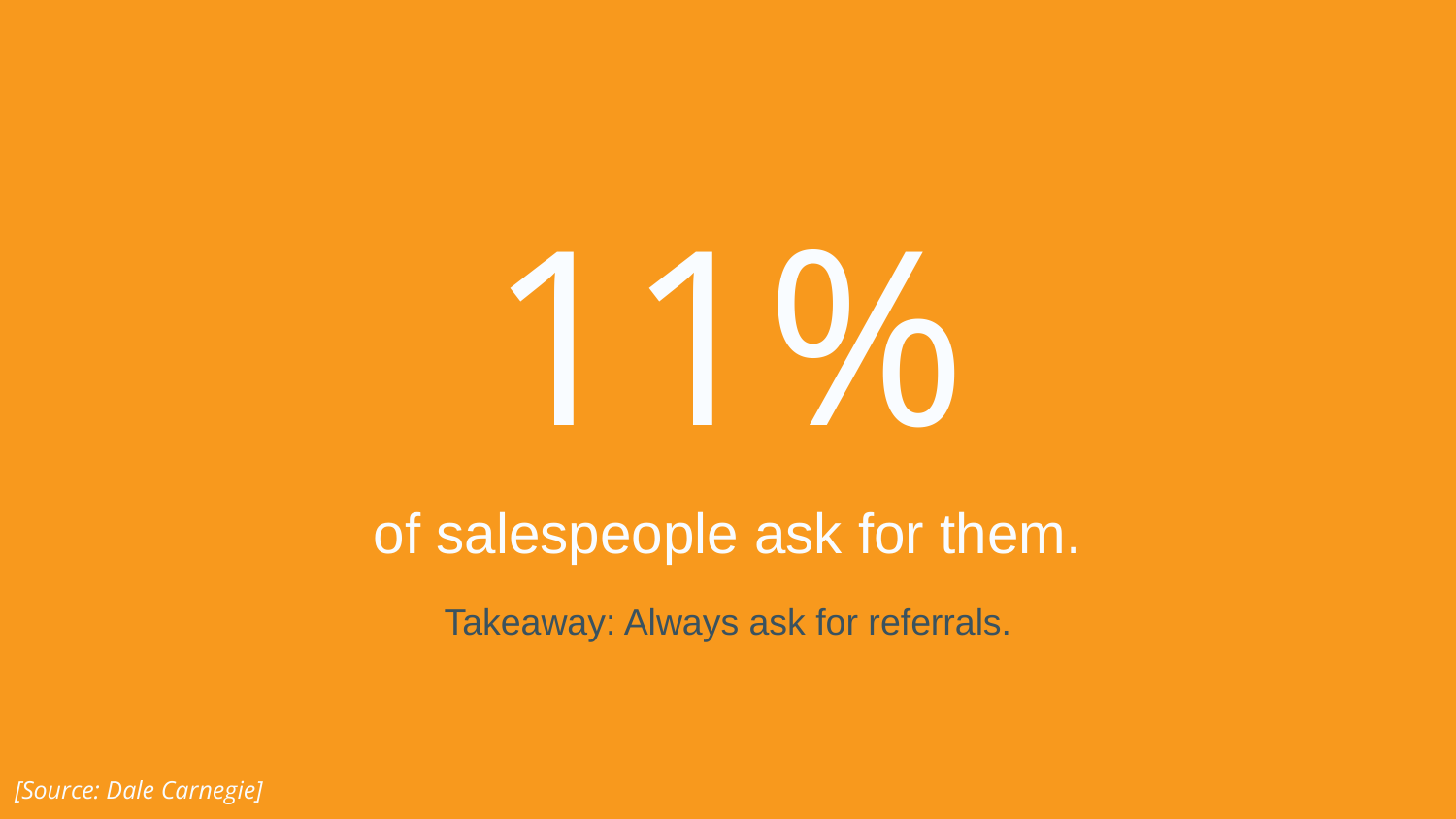

# 11%
of salespeople ask for them.
Takeaway: Always ask for referrals.
[Source: Dale Carnegie]